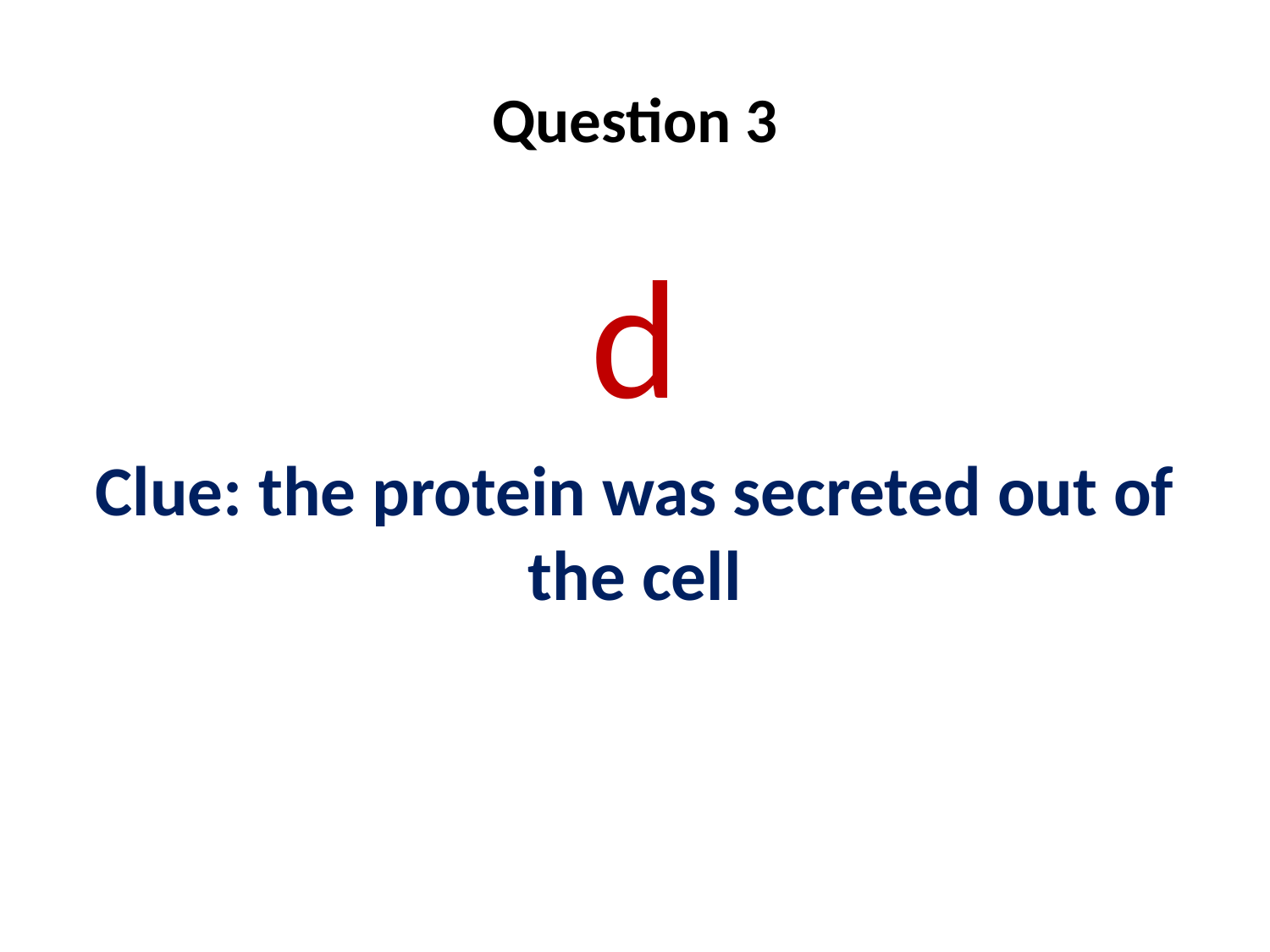

# Question 3
d
Clue: the protein was secreted out of the cell